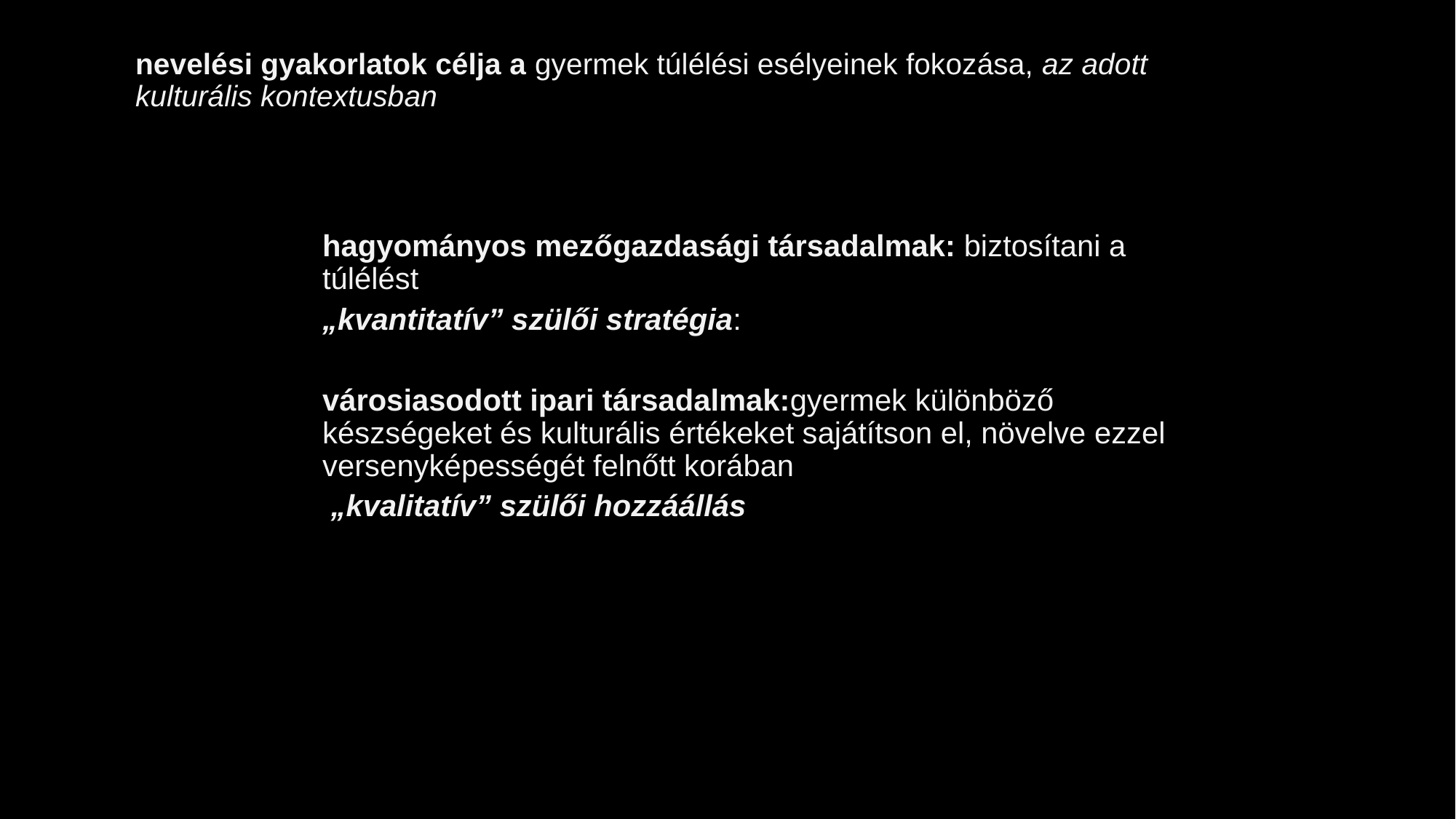

# nevelési gyakorlatok célja a gyermek túlélési esélyeinek fokozása, az adott kulturális kontextusban

hagyományos mezőgazdasági társadalmak: biztosítani a túlélést
„kvantitatív” szülői stratégia:

városiasodott ipari társadalmak:gyermek különböző készségeket és kulturális értékeket sajátítson el, növelve ezzel versenyképességét felnőtt korában
 „kvalitatív” szülői hozzáállás

)